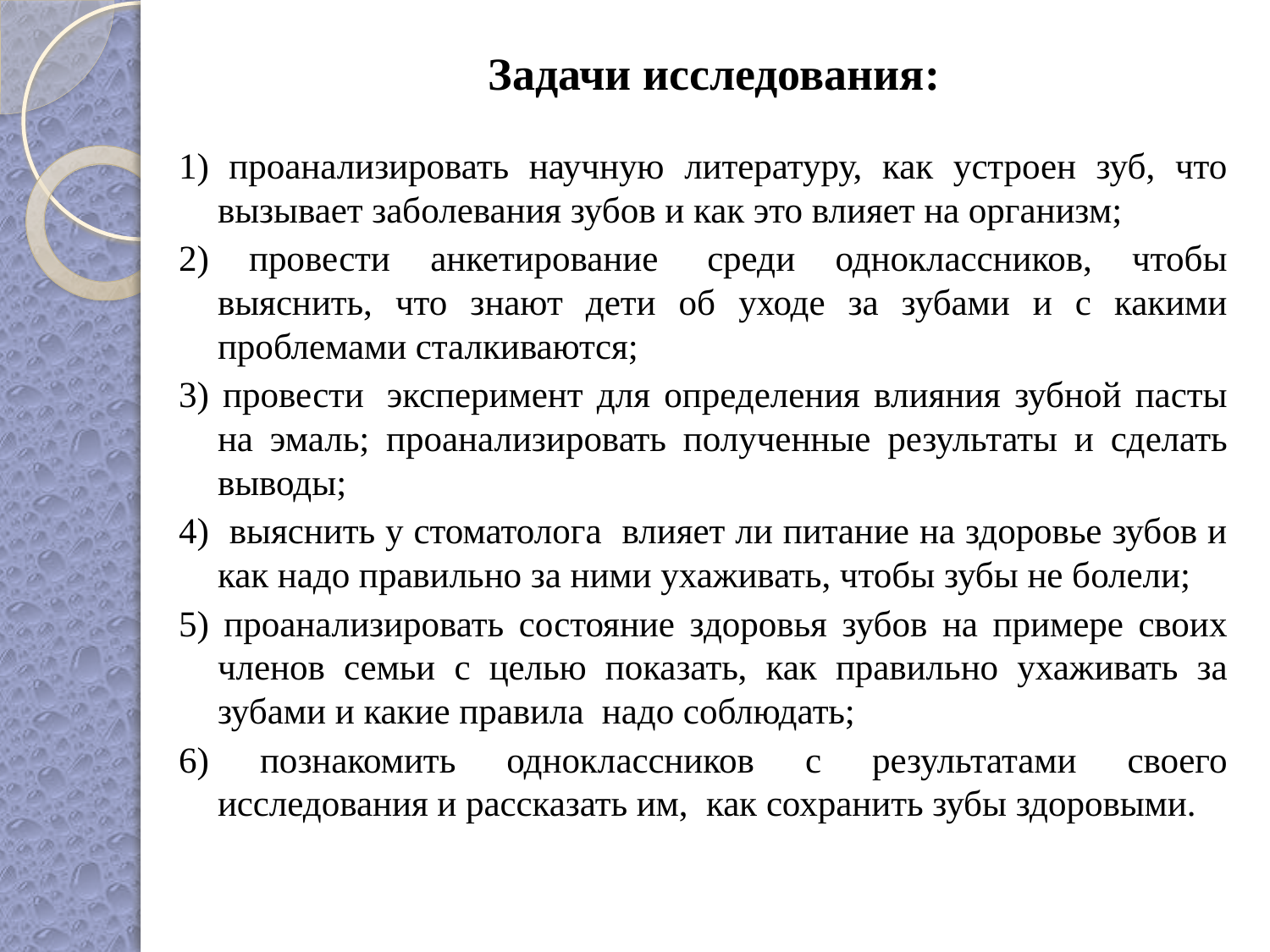

# Задачи исследования:
1) проанализировать научную литературу, как устроен зуб, что вызывает заболевания зубов и как это влияет на организм;
2) провести анкетирование  среди одноклассников, чтобы выяснить, что знают дети об уходе за зубами и с какими проблемами сталкиваются;
3) провести  эксперимент для определения влияния зубной пасты на эмаль; проанализировать полученные результаты и сделать выводы;
4)  выяснить у стоматолога  влияет ли питание на здоровье зубов и как надо правильно за ними ухаживать, чтобы зубы не болели;
5) проанализировать состояние здоровья зубов на примере своих членов семьи с целью показать, как правильно ухаживать за зубами и какие правила  надо соблюдать;
6) познакомить одноклассников с результатами своего исследования и рассказать им,  как сохранить зубы здоровыми.